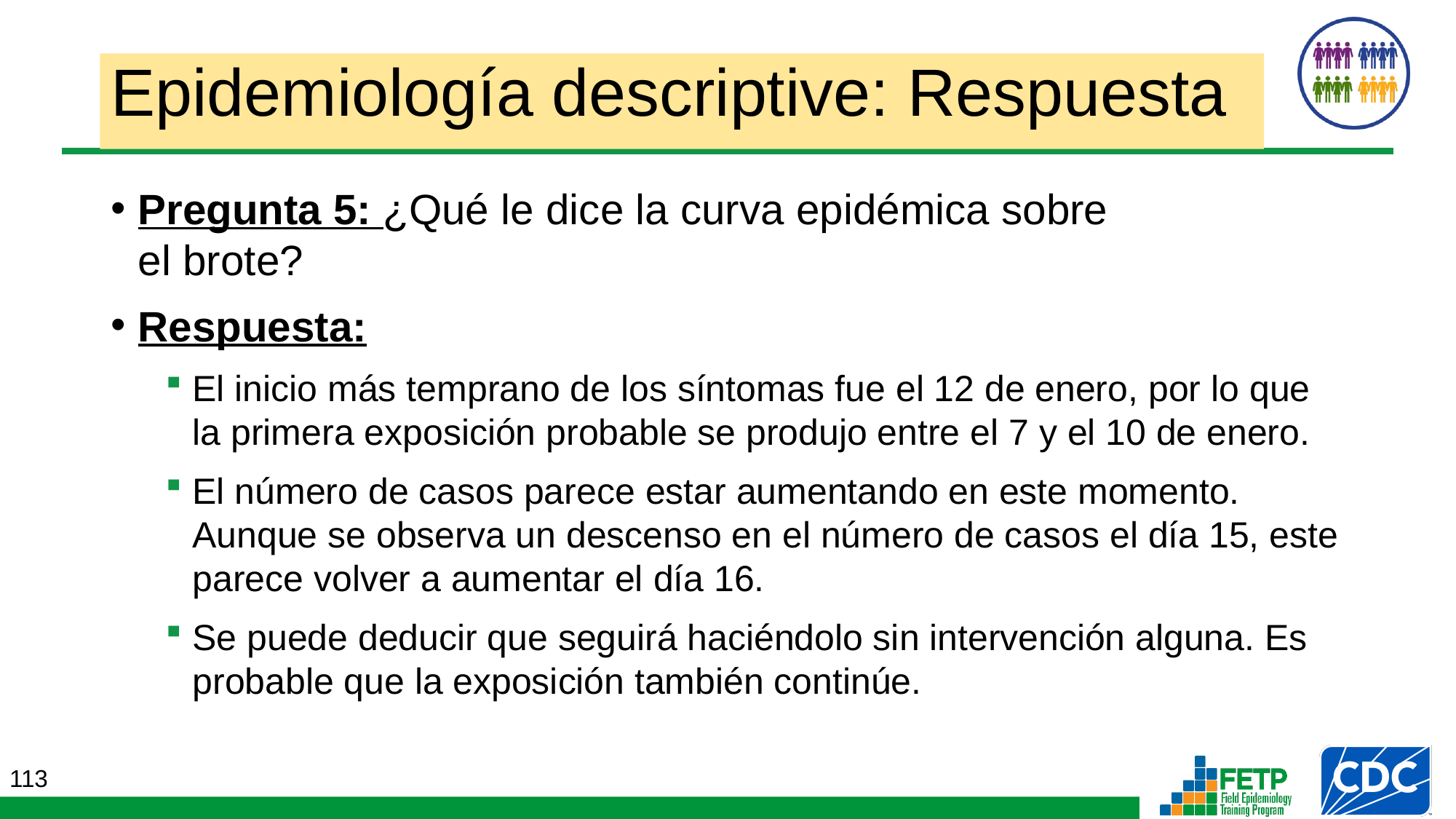

Epidemiología descriptive: Respuesta

Pregunta 5: ¿Qué le dice la curva epidémica sobre
el brote?
Respuesta:
El inicio más temprano de los síntomas fue el 12 de enero, por lo que la primera exposición probable se produjo entre el 7 y el 10 de enero.
El número de casos parece estar aumentando en este momento. Aunque se observa un descenso en el número de casos el día 15, este parece volver a aumentar el día 16.
Se puede deducir que seguirá haciéndolo sin intervención alguna. Es probable que la exposición también continúe.